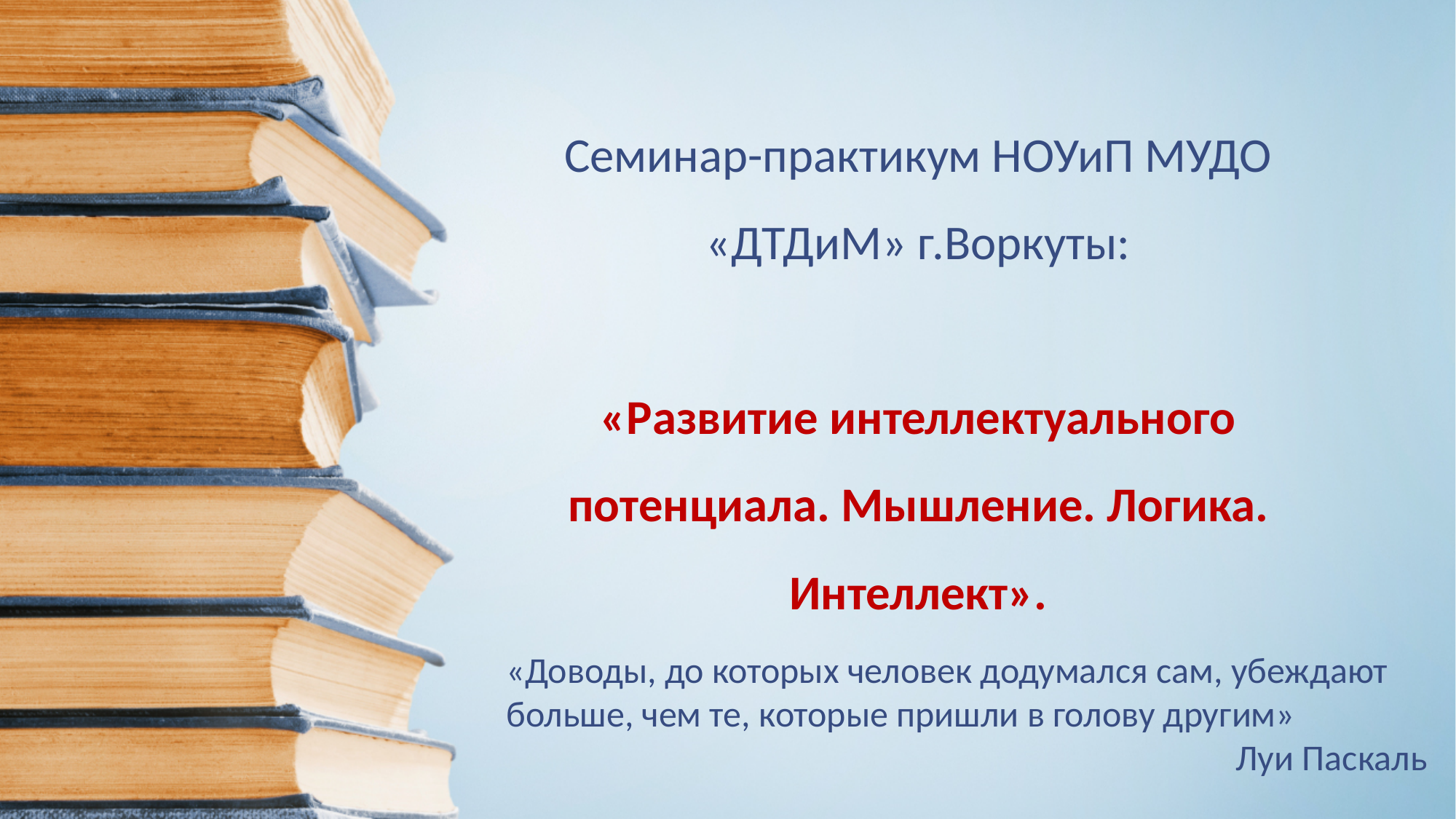

# Семинар-практикум НОУиП МУДО «ДТДиМ» г.Воркуты: «Развитие интеллектуального потенциала. Мышление. Логика. Интеллект».
«Доводы, до которых человек додумался сам, убеждают больше, чем те, которые пришли в голову другим»
Луи Паскаль